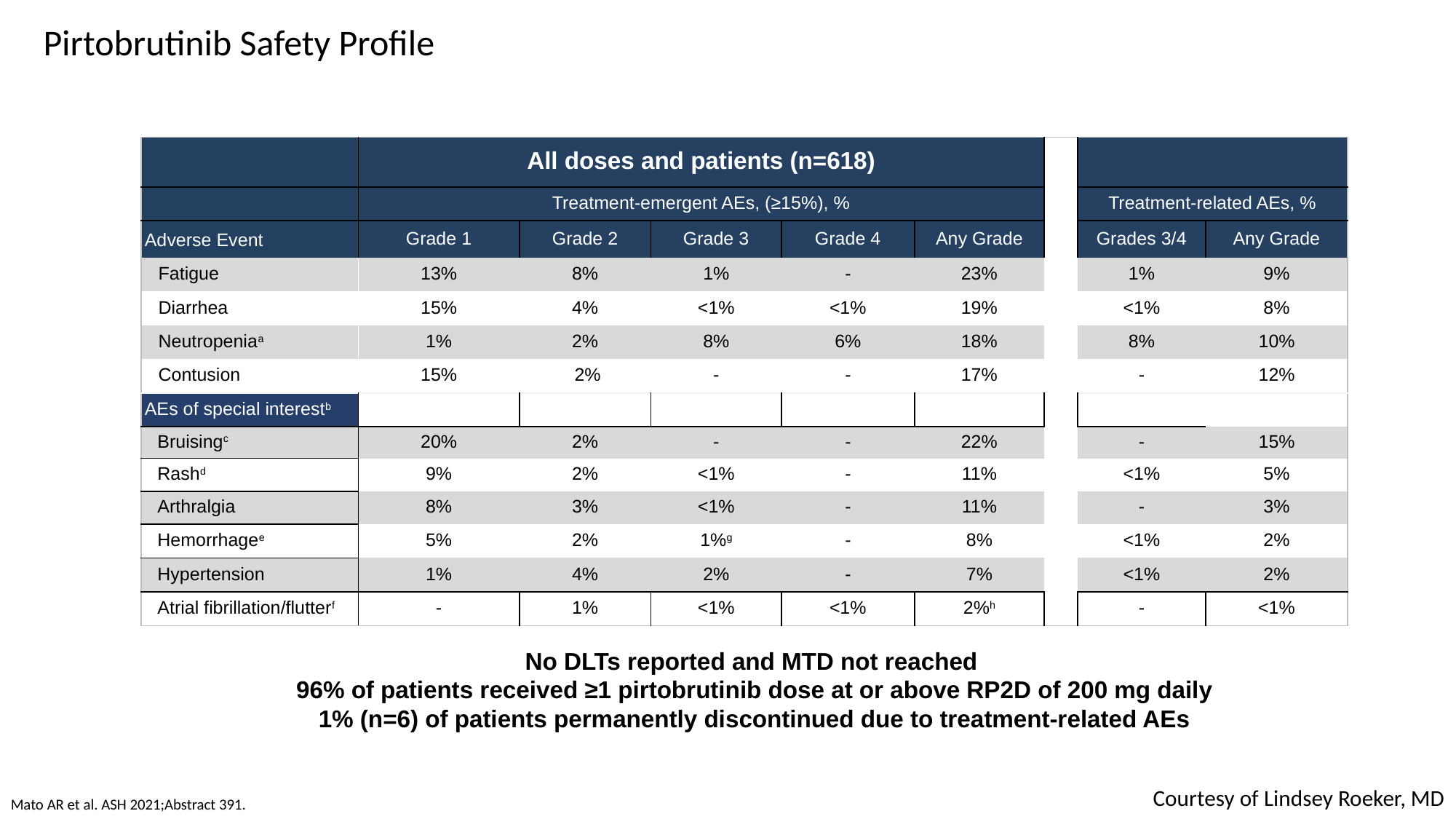

# Pirtobrutinib Safety Profile
|  | All doses and patients (n=618) |  |  |  |  |  |  |  |
| --- | --- | --- | --- | --- | --- | --- | --- | --- |
|  | Treatment-emergent AEs, (≥15%), % |  |  |  |  |  | Treatment-related AEs, % |  |
| Adverse Event | Grade 1 | Grade 2 | Grade 3 | Grade 4 | Any Grade |  | Grades 3/4 | Any Grade |
| Fatigue | 13% | 8% | 1% | - | 23% |  | 1% | 9% |
| Diarrhea | 15% | 4% | <1% | <1% | 19% |  | <1% | 8% |
| Neutropeniaa | 1% | 2% | 8% | 6% | 18% |  | 8% | 10% |
| Contusion | 15% | 2% | - | - | 17% |  | - | 12% |
| AEs of special interestb |  |  |  |  |  |  |  |  |
| Bruisingc | 20% | 2% | - | - | 22% |  | - | 15% |
| Rashd | 9% | 2% | <1% | - | 11% |  | <1% | 5% |
| Arthralgia | 8% | 3% | <1% | - | 11% |  | - | 3% |
| Hemorrhagee | 5% | 2% | 1%g | - | 8% |  | <1% | 2% |
| Hypertension | 1% | 4% | 2% | - | 7% |  | <1% | 2% |
| Atrial fibrillation/flutterf | - | 1% | <1% | <1% | 2%h |  | - | <1% |
No DLTs reported and MTD not reached
96% of patients received ≥1 pirtobrutinib dose at or above RP2D of 200 mg daily
1% (n=6) of patients permanently discontinued due to treatment-related AEs
Courtesy of Lindsey Roeker, MD
Mato AR et al. ASH 2021;Abstract 391.